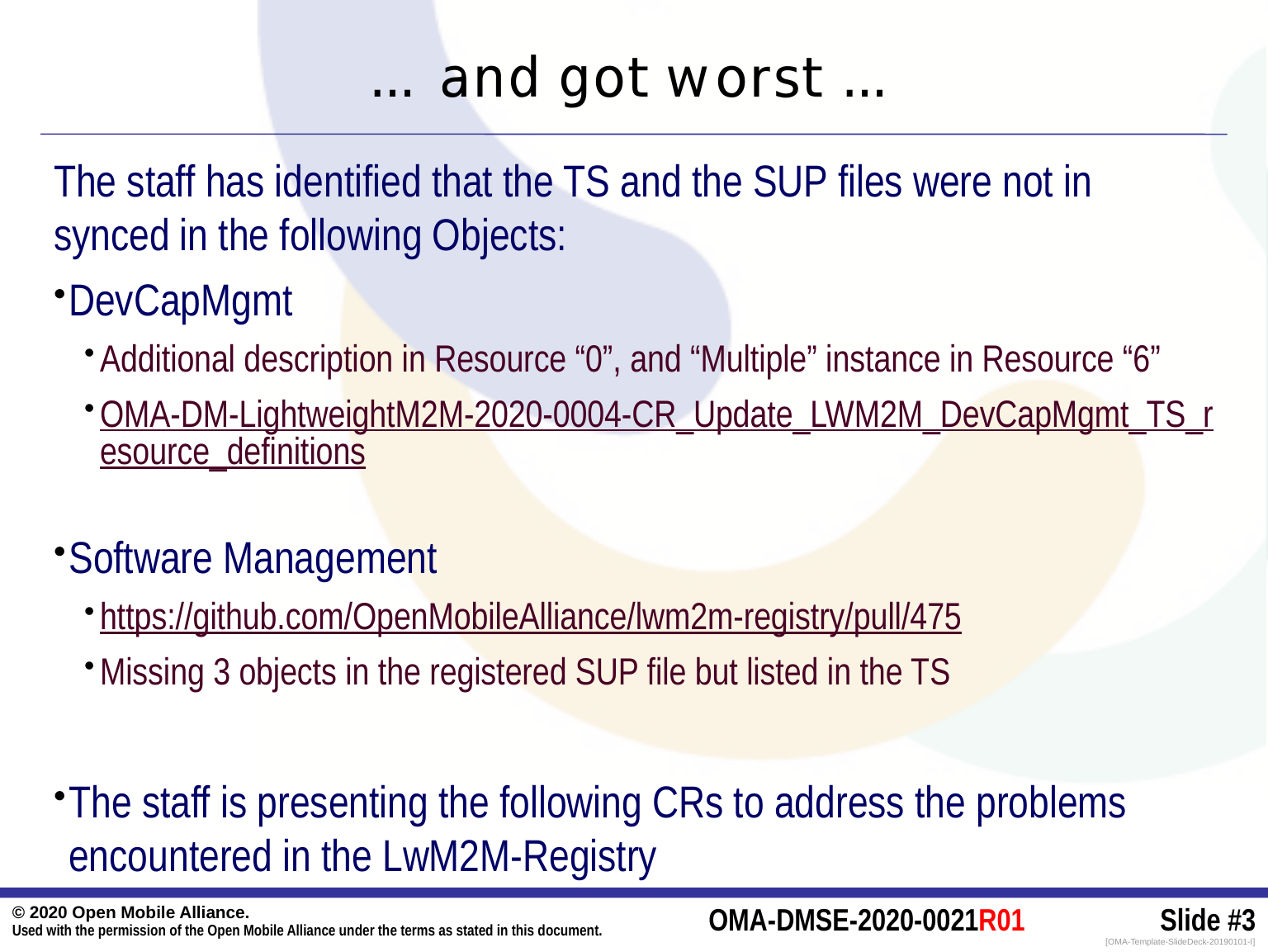

# … and got worst …
The staff has identified that the TS and the SUP files were not in synced in the following Objects:
DevCapMgmt
Additional description in Resource “0”, and “Multiple” instance in Resource “6”
OMA-DM-LightweightM2M-2020-0004-CR_Update_LWM2M_DevCapMgmt_TS_resource_definitions
Software Management
https://github.com/OpenMobileAlliance/lwm2m-registry/pull/475
Missing 3 objects in the registered SUP file but listed in the TS

The staff is presenting the following CRs to address the problems encountered in the LwM2M-Registry